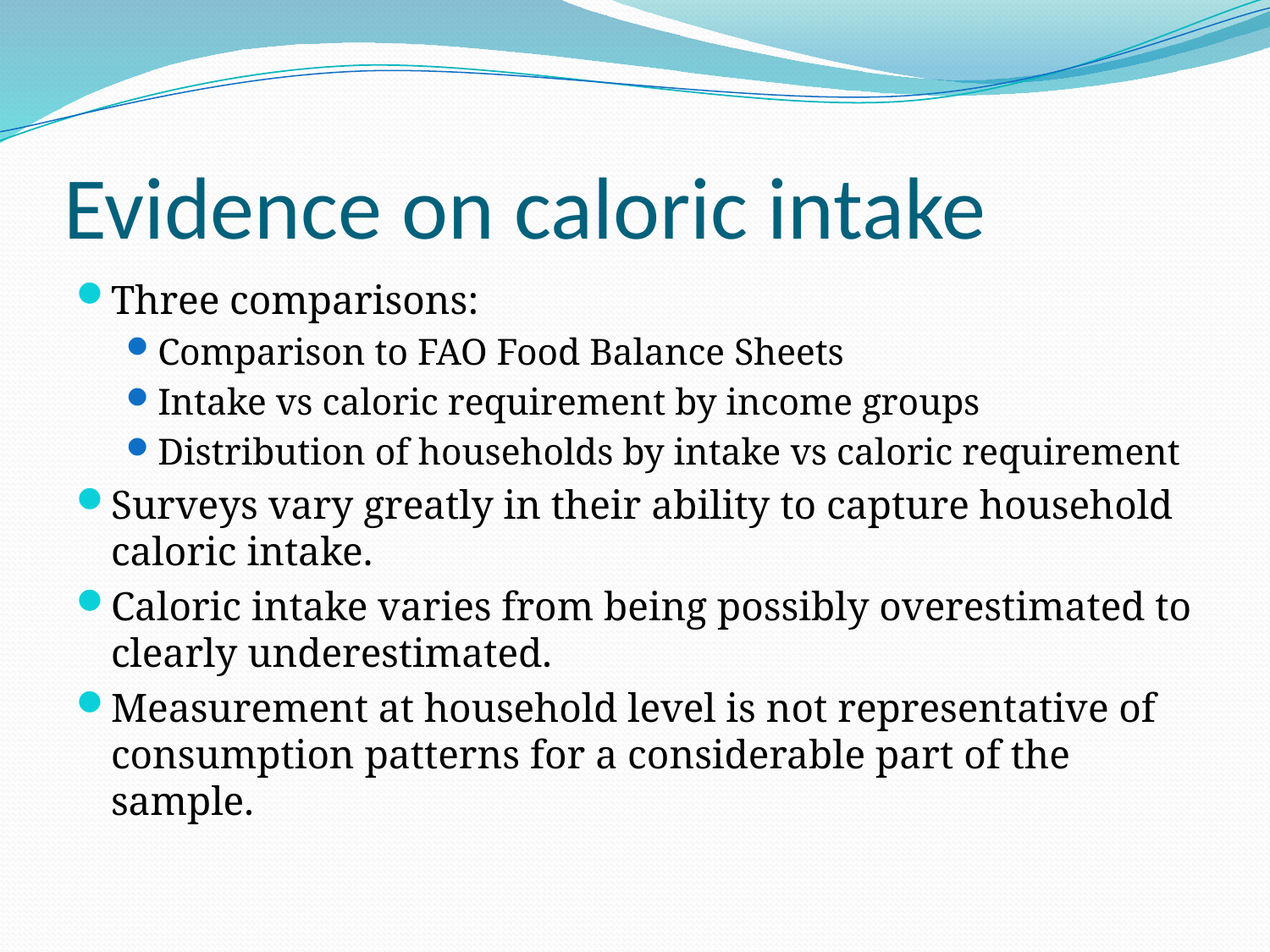

# Evidence on caloric intake
Three comparisons:
Comparison to FAO Food Balance Sheets
Intake vs caloric requirement by income groups
Distribution of households by intake vs caloric requirement
Surveys vary greatly in their ability to capture household caloric intake.
Caloric intake varies from being possibly overestimated to clearly underestimated.
Measurement at household level is not representative of consumption patterns for a considerable part of the sample.